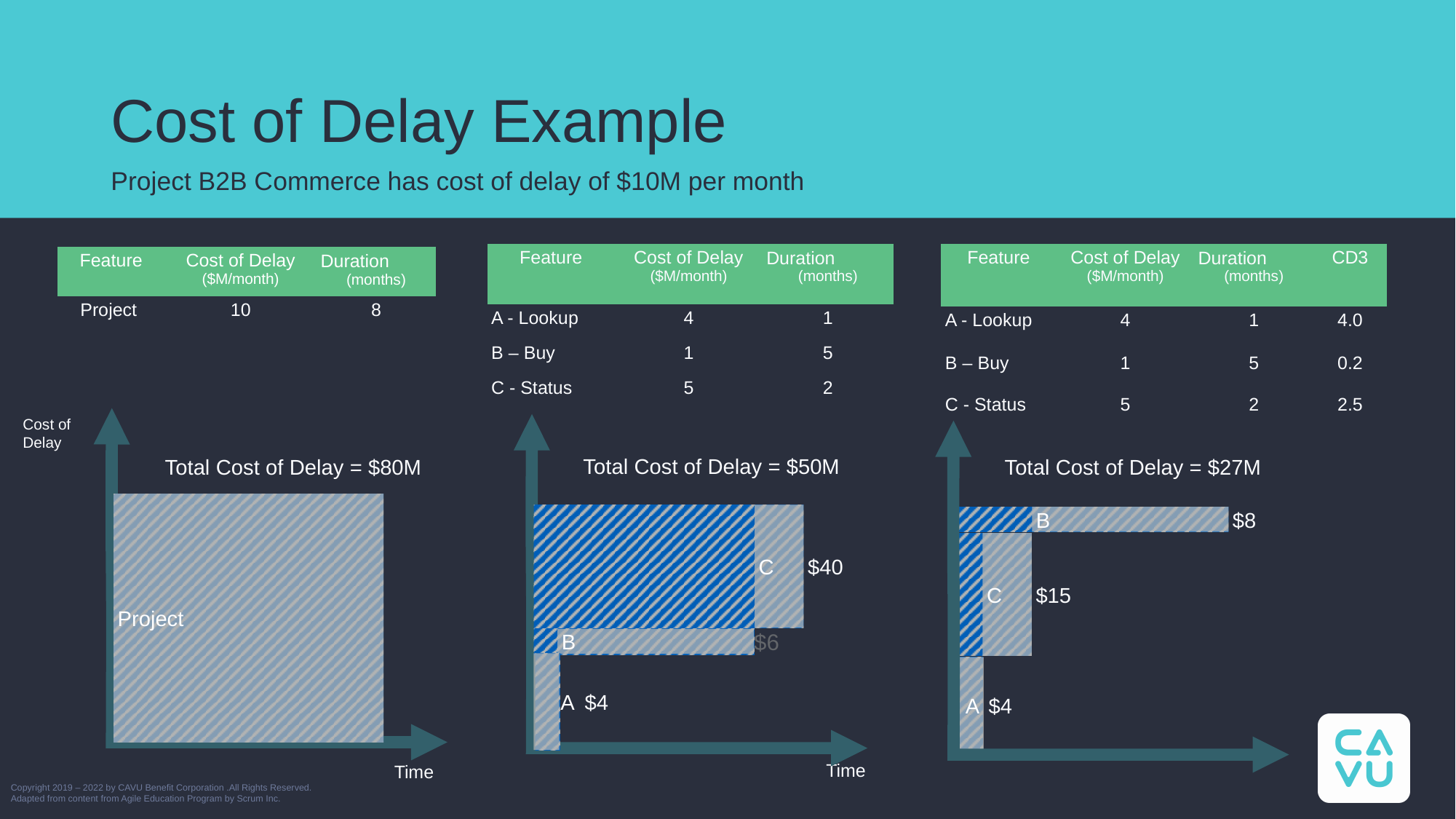

# Cost of Delay Example
Project B2B Commerce has cost of delay of $10M per month
| Feature | Cost of Delay ($M/month) | Duration (months) |
| --- | --- | --- |
| A - Lookup | 4 | 1 |
| B – Buy | 1 | 5 |
| C - Status | 5 | 2 |

| Feature | Cost of Delay ($M/month) | Duration (months) | CD3 |
| --- | --- | --- | --- |
| A - Lookup | 4 | 1 | 4.0 |
| B – Buy | 1 | 5 | 0.2 |
| C - Status | 5 | 2 | 2.5 |

| Feature | Cost of Delay ($M/month) | Duration (months) |
| --- | --- | --- |
| Project | 10 | 8 |

Cost of Delay
Total Cost of Delay = $50M
Total Cost of Delay = $27M
Total Cost of Delay = $80M

Project

B

$8

C
$40

C

$15
$6
B

A
$4

A

$4
Time
Time